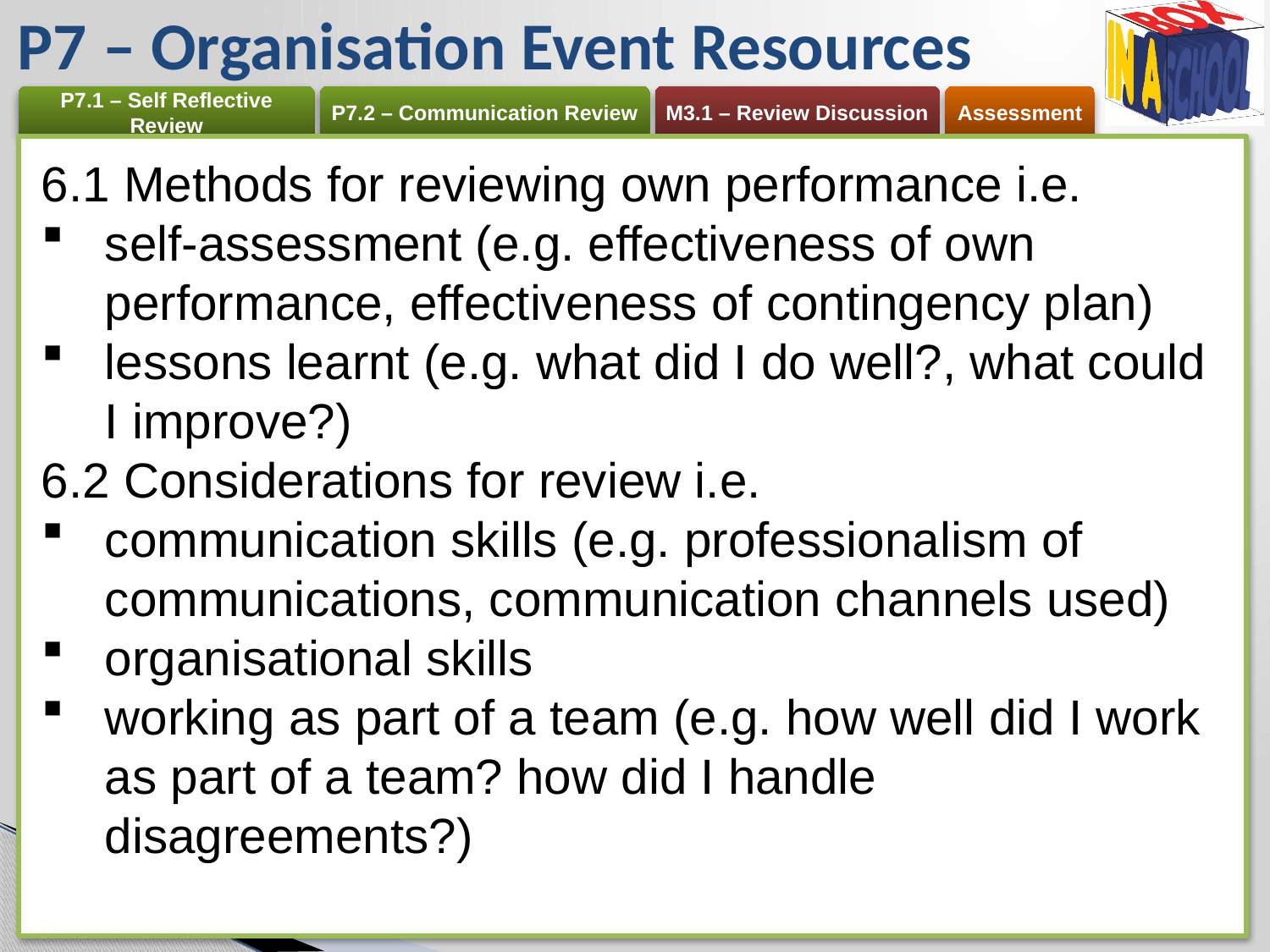

# P7 – Organisation Event Resources
6.1 Methods for reviewing own performance i.e.
self-assessment (e.g. effectiveness of own performance, effectiveness of contingency plan)
lessons learnt (e.g. what did I do well?, what could I improve?)
6.2 Considerations for review i.e.
communication skills (e.g. professionalism of communications, communication channels used)
organisational skills
working as part of a team (e.g. how well did I work as part of a team? how did I handle disagreements?)